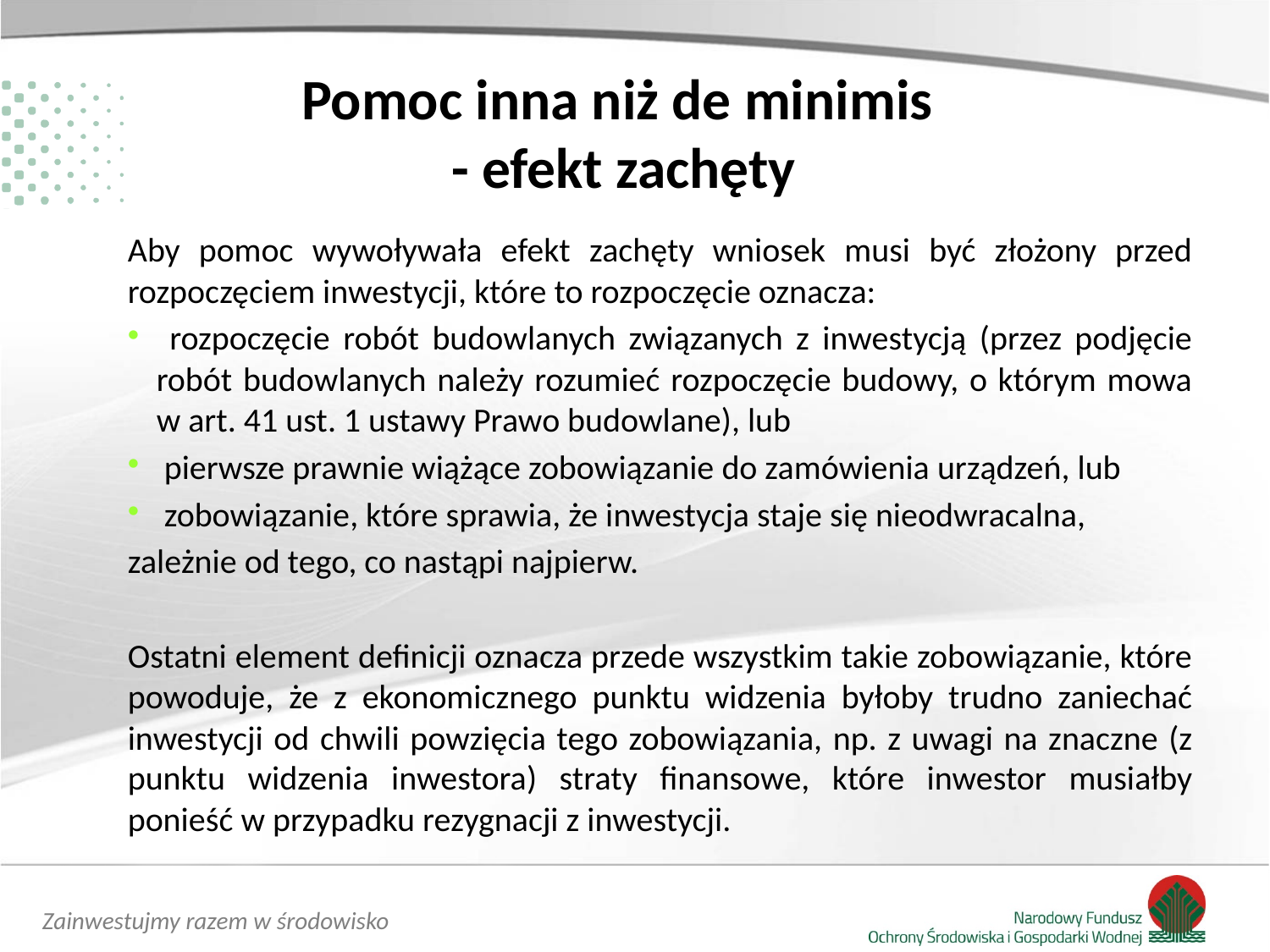

# Pomoc inna niż de minimis - efekt zachęty
Aby pomoc wywoływała efekt zachęty wniosek musi być złożony przed rozpoczęciem inwestycji, które to rozpoczęcie oznacza:
 rozpoczęcie robót budowlanych związanych z inwestycją (przez podjęcie robót budowlanych należy rozumieć rozpoczęcie budowy, o którym mowa w art. 41 ust. 1 ustawy Prawo budowlane), lub
 pierwsze prawnie wiążące zobowiązanie do zamówienia urządzeń, lub
 zobowiązanie, które sprawia, że inwestycja staje się nieodwracalna,
zależnie od tego, co nastąpi najpierw.

Ostatni element definicji oznacza przede wszystkim takie zobowiązanie, które powoduje, że z ekonomicznego punktu widzenia byłoby trudno zaniechać inwestycji od chwili powzięcia tego zobowiązania, np. z uwagi na znaczne (z punktu widzenia inwestora) straty finansowe, które inwestor musiałby ponieść w przypadku rezygnacji z inwestycji.